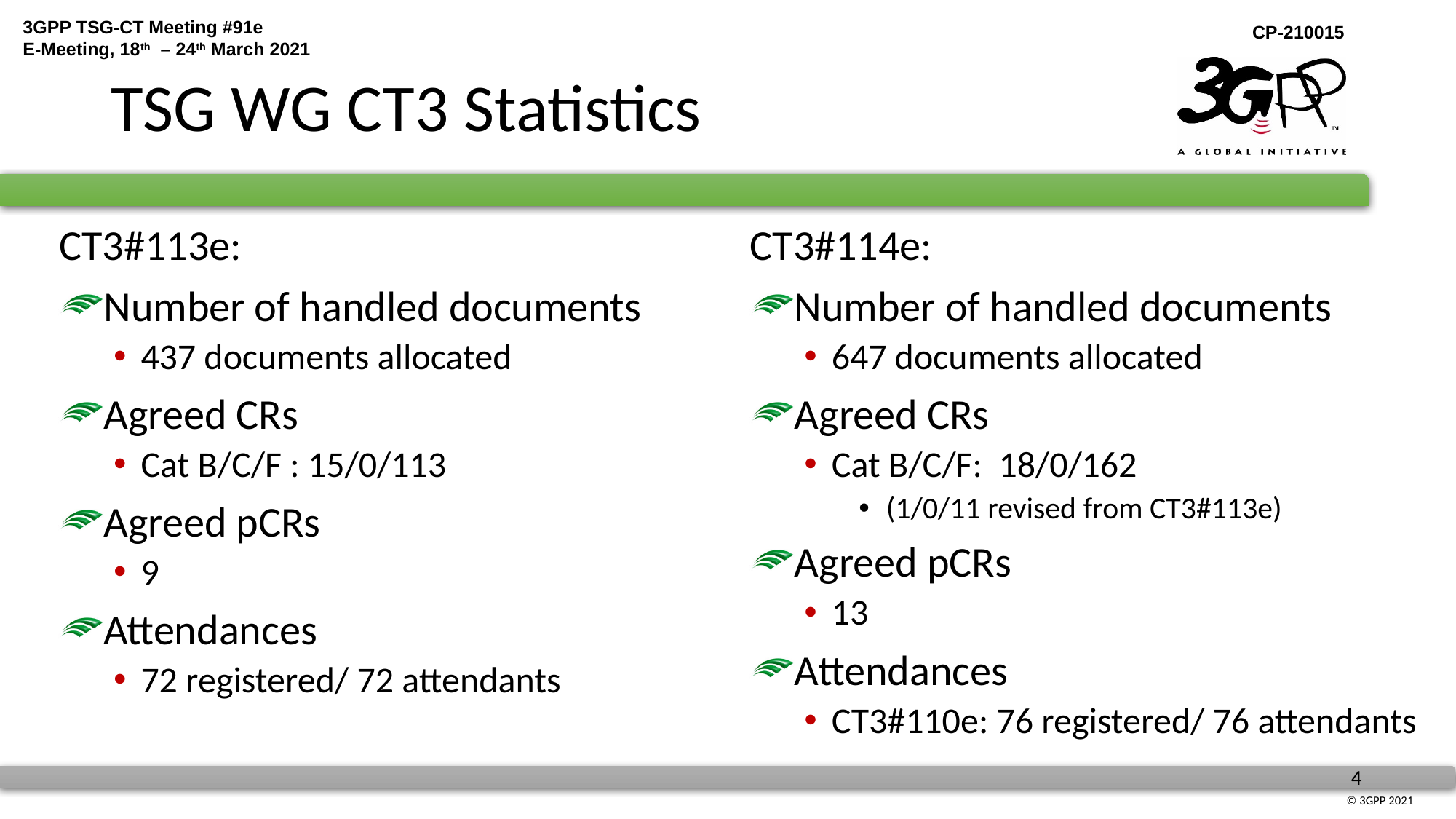

# TSG WG CT3 Statistics
CT3#113e:
Number of handled documents
437 documents allocated
Agreed CRs
Cat B/C/F : 15/0/113
Agreed pCRs
9
Attendances
72 registered/ 72 attendants

CT3#114e:
Number of handled documents
647 documents allocated
Agreed CRs
Cat B/C/F:  18/0/162
(1/0/11 revised from CT3#113e)
Agreed pCRs
13
Attendances
CT3#110e: 76 registered/ 76 attendants